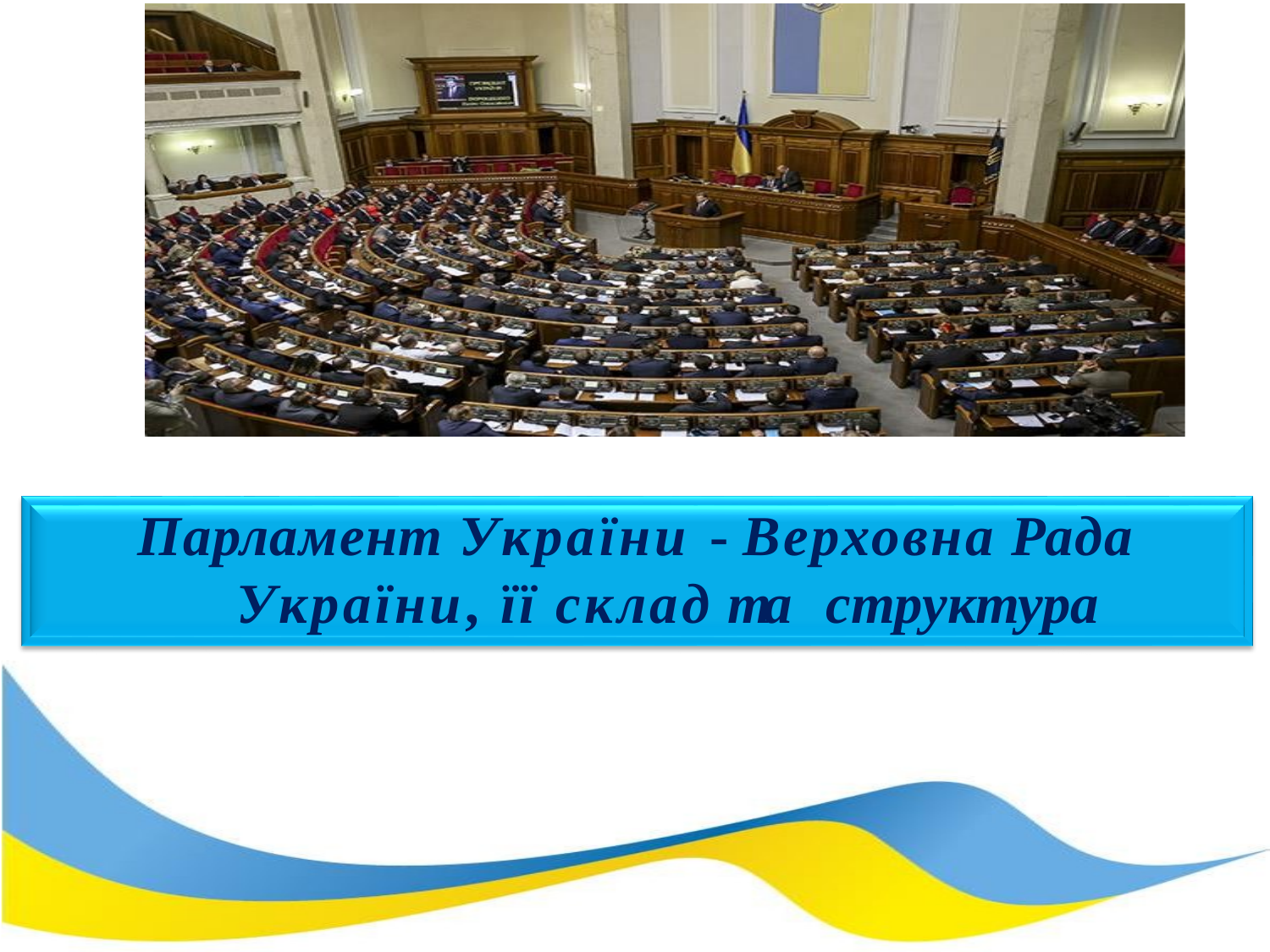

Парламент України - Верховна Рада  України, її склад та    структура

10